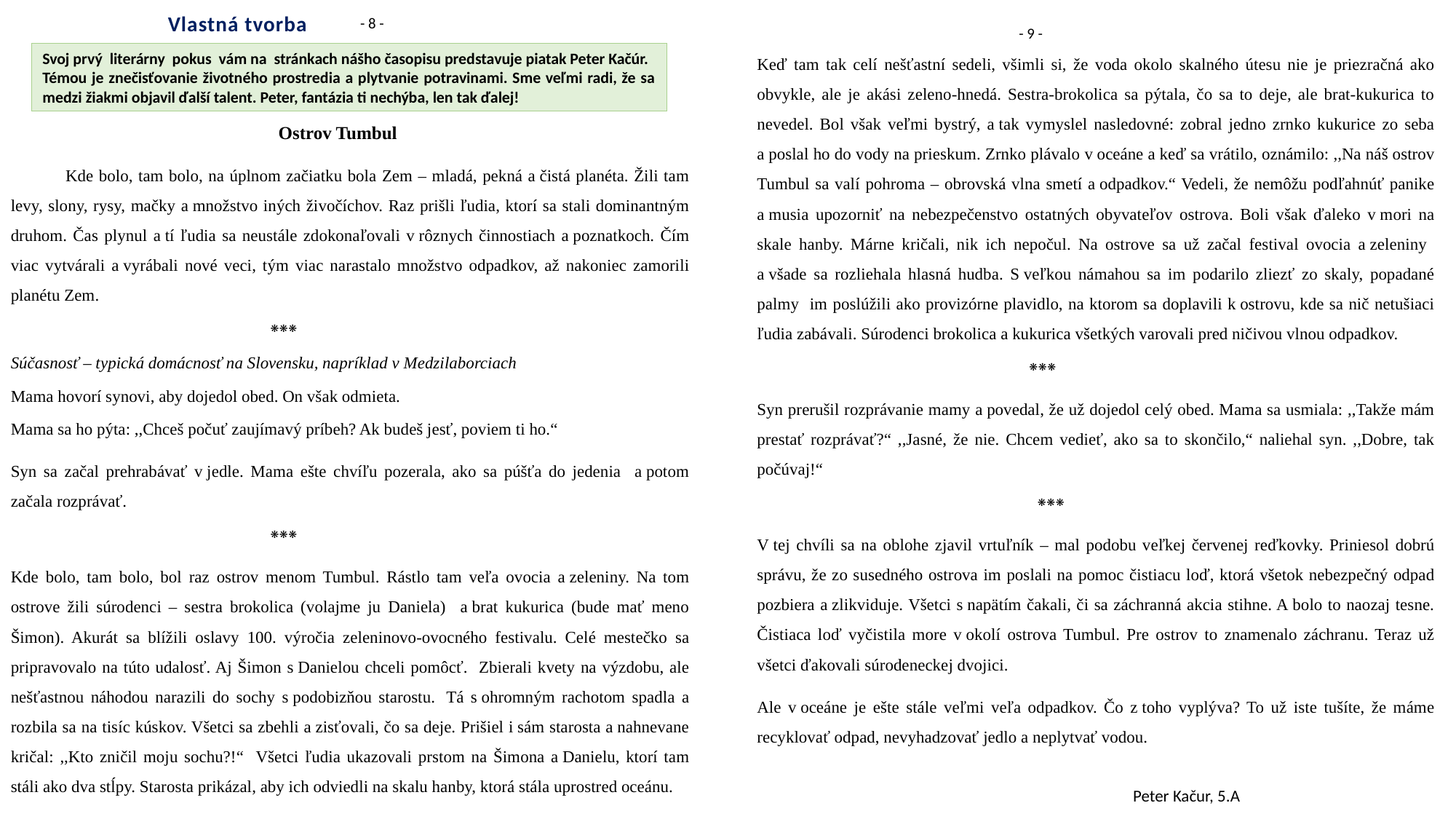

Vlastná tvorba
- 8 -
- 9 -
Keď tam tak celí nešťastní sedeli, všimli si, že voda okolo skalného útesu nie je priezračná ako obvykle, ale je akási zeleno-hnedá. Sestra-brokolica sa pýtala, čo sa to deje, ale brat-kukurica to nevedel. Bol však veľmi bystrý, a tak vymyslel nasledovné: zobral jedno zrnko kukurice zo seba a poslal ho do vody na prieskum. Zrnko plávalo v oceáne a keď sa vrátilo, oznámilo: ,,Na náš ostrov Tumbul sa valí pohroma – obrovská vlna smetí a odpadkov.“ Vedeli, že nemôžu podľahnúť panike a musia upozorniť na nebezpečenstvo ostatných obyvateľov ostrova. Boli však ďaleko v mori na skale hanby. Márne kričali, nik ich nepočul. Na ostrove sa už začal festival ovocia a zeleniny  a všade sa rozliehala hlasná hudba. S veľkou námahou sa im podarilo zliezť zo skaly, popadané palmy  im poslúžili ako provizórne plavidlo, na ktorom sa doplavili k ostrovu, kde sa nič netušiaci ľudia zabávali. Súrodenci brokolica a kukurica všetkých varovali pred ničivou vlnou odpadkov.
                                                                 ⁕⁕⁕
Syn prerušil rozprávanie mamy a povedal, že už dojedol celý obed. Mama sa usmiala: ,,Takže mám prestať rozprávať?“ ,,Jasné, že nie. Chcem vedieť, ako sa to skončilo,“ naliehal syn. ,,Dobre, tak počúvaj!“
                                                                   ⁕⁕⁕
V tej chvíli sa na oblohe zjavil vrtuľník – mal podobu veľkej červenej reďkovky. Priniesol dobrú správu, že zo susedného ostrova im poslali na pomoc čistiacu loď, ktorá všetok nebezpečný odpad pozbiera a zlikviduje. Všetci s napätím čakali, či sa záchranná akcia stihne. A bolo to naozaj tesne. Čistiaca loď vyčistila more v okolí ostrova Tumbul. Pre ostrov to znamenalo záchranu. Teraz už všetci ďakovali súrodeneckej dvojici.
Ale v oceáne je ešte stále veľmi veľa odpadkov. Čo z toho vyplýva? To už iste tušíte, že máme recyklovať odpad, nevyhadzovať jedlo a neplytvať vodou.
                                                                 Peter Kačur, 5.A
Svoj prvý  literárny  pokus  vám na  stránkach nášho časopisu predstavuje piatak Peter Kačúr.
Témou je znečisťovanie životného prostredia a plytvanie potravinami. Sme veľmi radi, že sa medzi žiakmi objavil ďalší talent. Peter, fantázia ti nechýba, len tak ďalej!
                                                                Ostrov Tumbul
          Kde bolo, tam bolo, na úplnom začiatku bola Zem – mladá, pekná a čistá planéta. Žili tam levy, slony, rysy, mačky a množstvo iných živočíchov. Raz prišli ľudia, ktorí sa stali dominantným druhom. Čas plynul a tí ľudia sa neustále zdokonaľovali v rôznych činnostiach a poznatkoch. Čím viac vytvárali a vyrábali nové veci, tým viac narastalo množstvo odpadkov, až nakoniec zamorili planétu Zem.
                                                              ⁕⁕⁕
Súčasnosť – typická domácnosť na Slovensku, napríklad v Medzilaborciach
Mama hovorí synovi, aby dojedol obed. On však odmieta.
Mama sa ho pýta: ,,Chceš počuť zaujímavý príbeh? Ak budeš jesť, poviem ti ho.“
Syn sa začal prehrabávať v jedle. Mama ešte chvíľu pozerala, ako sa púšťa do jedenia  a potom začala rozprávať.
                                                              ⁕⁕⁕
Kde bolo, tam bolo, bol raz ostrov menom Tumbul. Rástlo tam veľa ovocia a zeleniny. Na tom ostrove žili súrodenci – sestra brokolica (volajme ju Daniela)  a brat kukurica (bude mať meno Šimon). Akurát sa blížili oslavy 100. výročia zeleninovo-ovocného festivalu. Celé mestečko sa pripravovalo na túto udalosť. Aj Šimon s Danielou chceli pomôcť.  Zbierali kvety na výzdobu, ale nešťastnou náhodou narazili do sochy s podobizňou starostu.  Tá s ohromným rachotom spadla a rozbila sa na tisíc kúskov. Všetci sa zbehli a zisťovali, čo sa deje. Prišiel i sám starosta a nahnevane kričal: ,,Kto zničil moju sochu?!“  Všetci ľudia ukazovali prstom na Šimona a Danielu, ktorí tam stáli ako dva stĺpy. Starosta prikázal, aby ich odviedli na skalu hanby, ktorá stála uprostred oceánu.